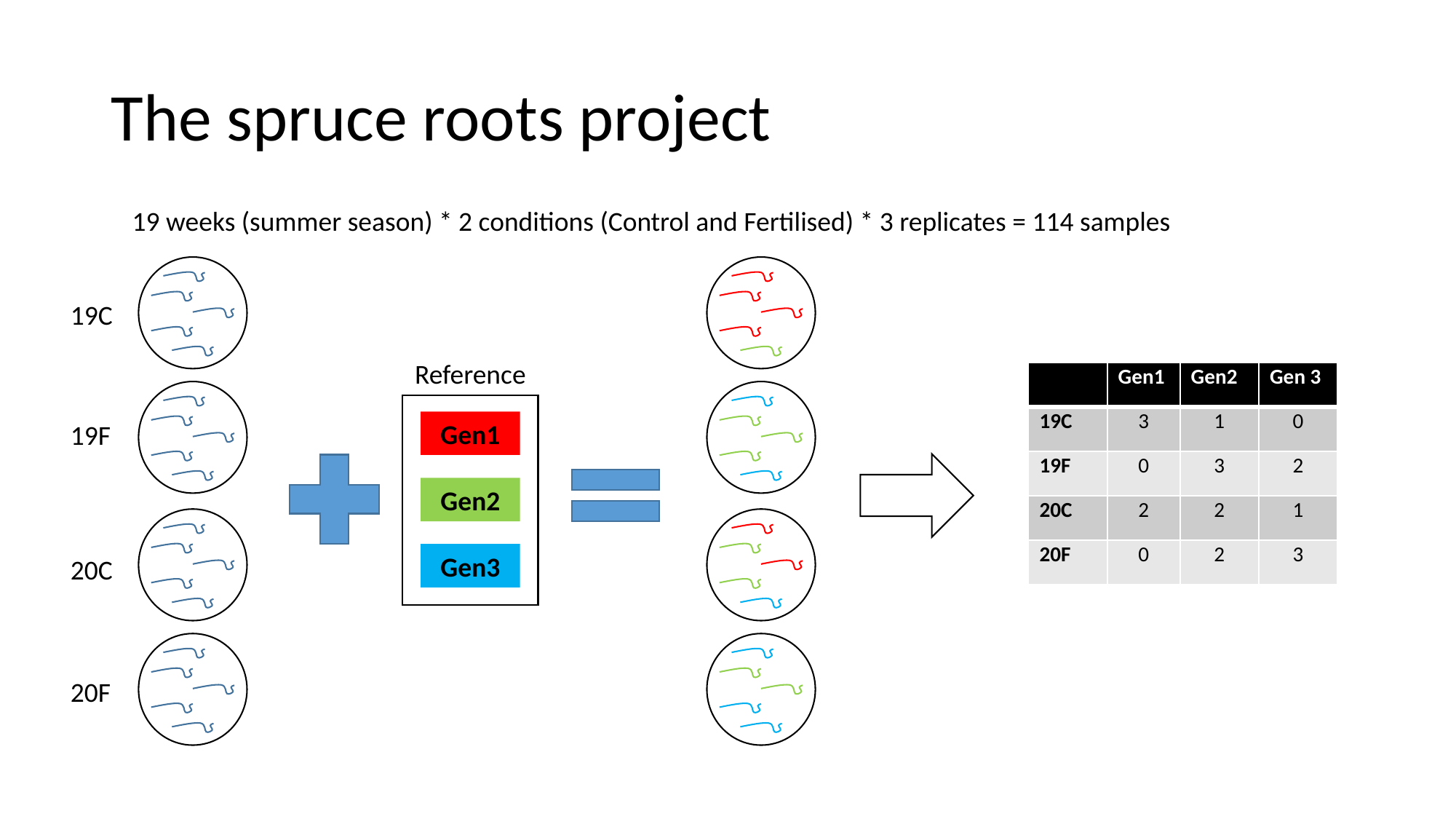

The spruce roots project
19 weeks (summer season) * 2 conditions (Control and Fertilised) * 3 replicates = 114 samples

19C

Reference
|  | Gen1 | Gen2 | Gen 3 |
| --- | --- | --- | --- |
| 19C | 3 | 1 | 0 |
| 19F | 0 | 3 | 2 |
| 20C | 2 | 2 | 1 |
| 20F | 0 | 2 | 3 |

Gen1
19F

Gen2

Gen3
20C

20F